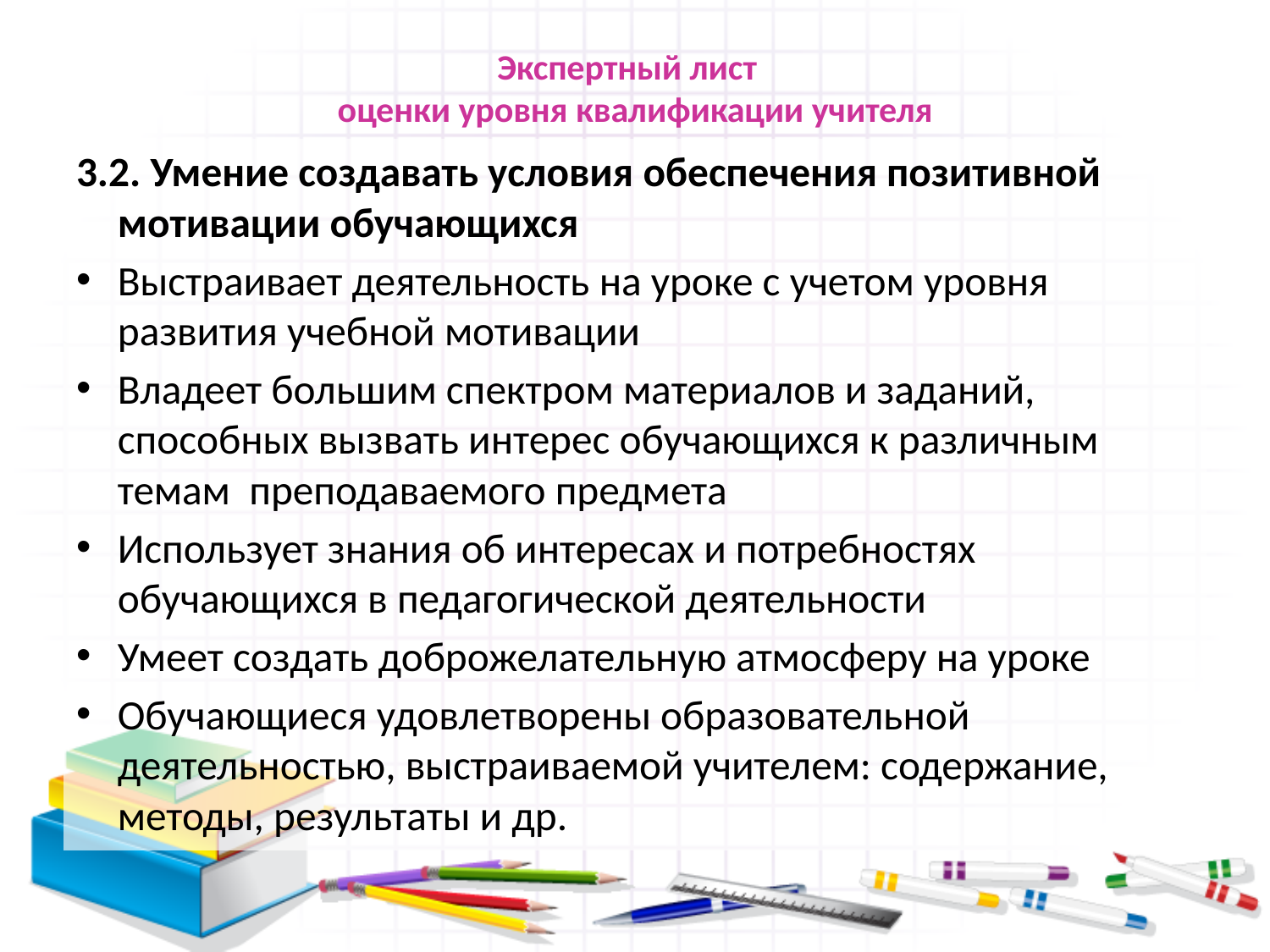

# Экспертный лист оценки уровня квалификации учителя
3.2. Умение создавать условия обеспечения позитивной мотивации обучающихся
Выстраивает деятельность на уроке с учетом уровня развития учебной мотивации
Владеет большим спектром материалов и заданий, способных вызвать интерес обучающихся к различным темам  преподаваемого предмета
Использует знания об интересах и потребностях обучающихся в педагогической деятельности
Умеет создать доброжелательную атмосферу на уроке
Обучающиеся удовлетворены образовательной деятельностью, выстраиваемой учителем: содержание, методы, результаты и др.